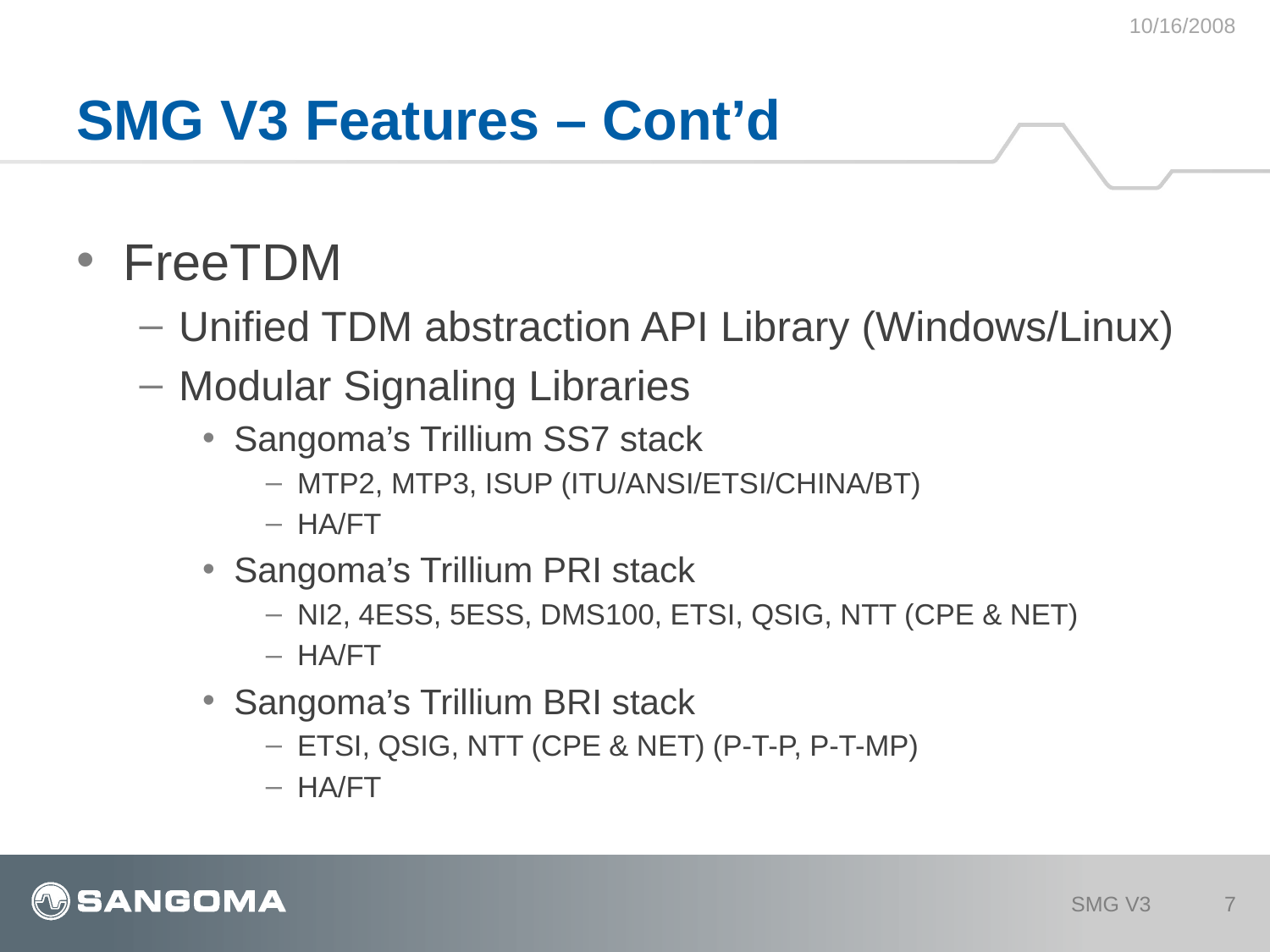

10/16/2008
# SMG V3 Features – Cont’d
FreeTDM
Unified TDM abstraction API Library (Windows/Linux)
Modular Signaling Libraries
Sangoma’s Trillium SS7 stack
MTP2, MTP3, ISUP (ITU/ANSI/ETSI/CHINA/BT)
HA/FT
Sangoma’s Trillium PRI stack
NI2, 4ESS, 5ESS, DMS100, ETSI, QSIG, NTT (CPE & NET)
HA/FT
Sangoma’s Trillium BRI stack
ETSI, QSIG, NTT (CPE & NET) (P-T-P, P-T-MP)
HA/FT
SMG V3
7